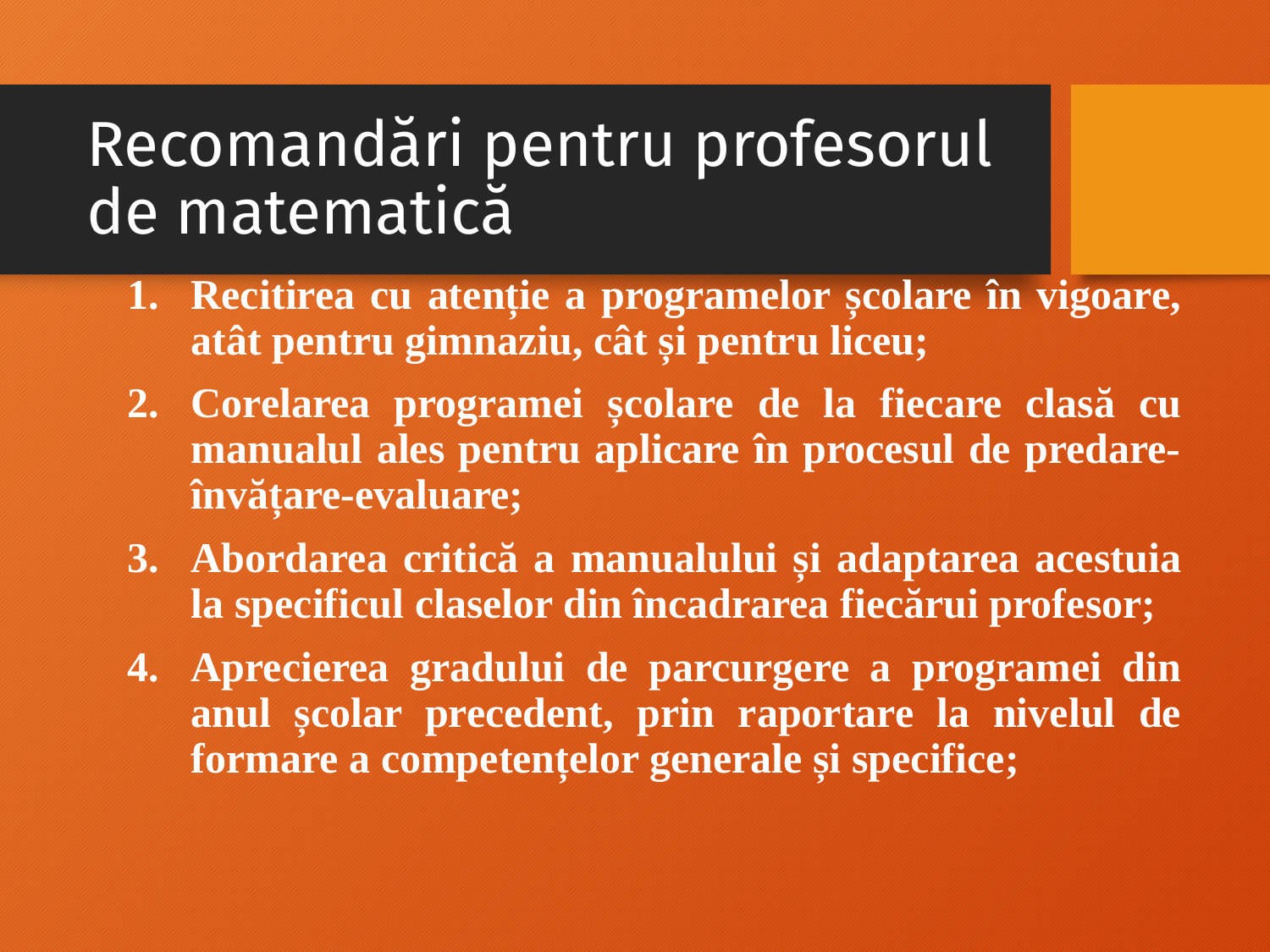

# Recomandări pentru profesorul de matematică
Recitirea cu atenție a programelor școlare în vigoare, atât pentru gimnaziu, cât și pentru liceu;
Corelarea programei școlare de la fiecare clasă cu manualul ales pentru aplicare în procesul de predare-învățare-evaluare;
Abordarea critică a manualului și adaptarea acestuia la specificul claselor din încadrarea fiecărui profesor;
Aprecierea gradului de parcurgere a programei din anul școlar precedent, prin raportare la nivelul de formare a competențelor generale și specifice;